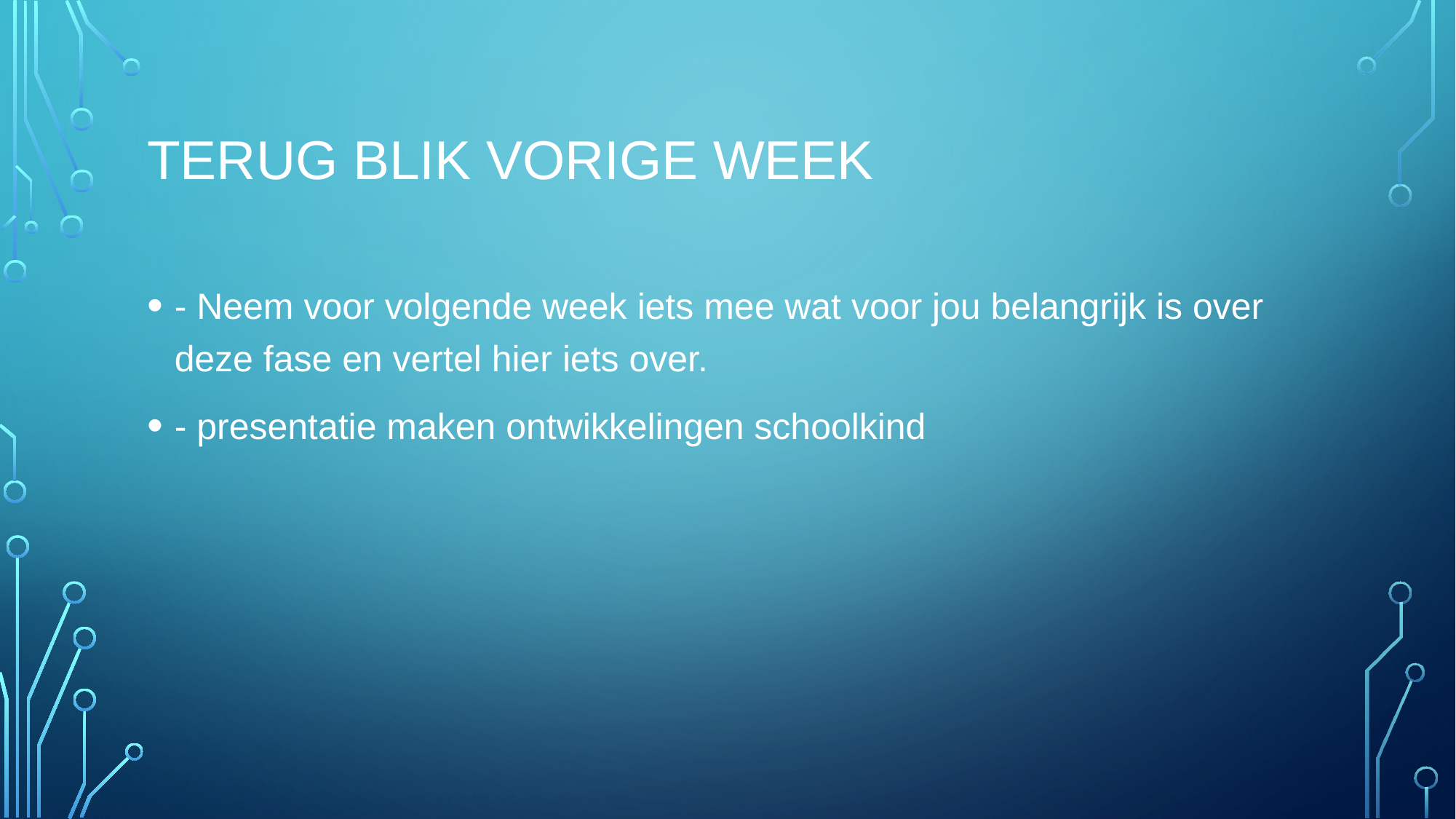

# Terug blik vorige week
- Neem voor volgende week iets mee wat voor jou belangrijk is over deze fase en vertel hier iets over.
- presentatie maken ontwikkelingen schoolkind